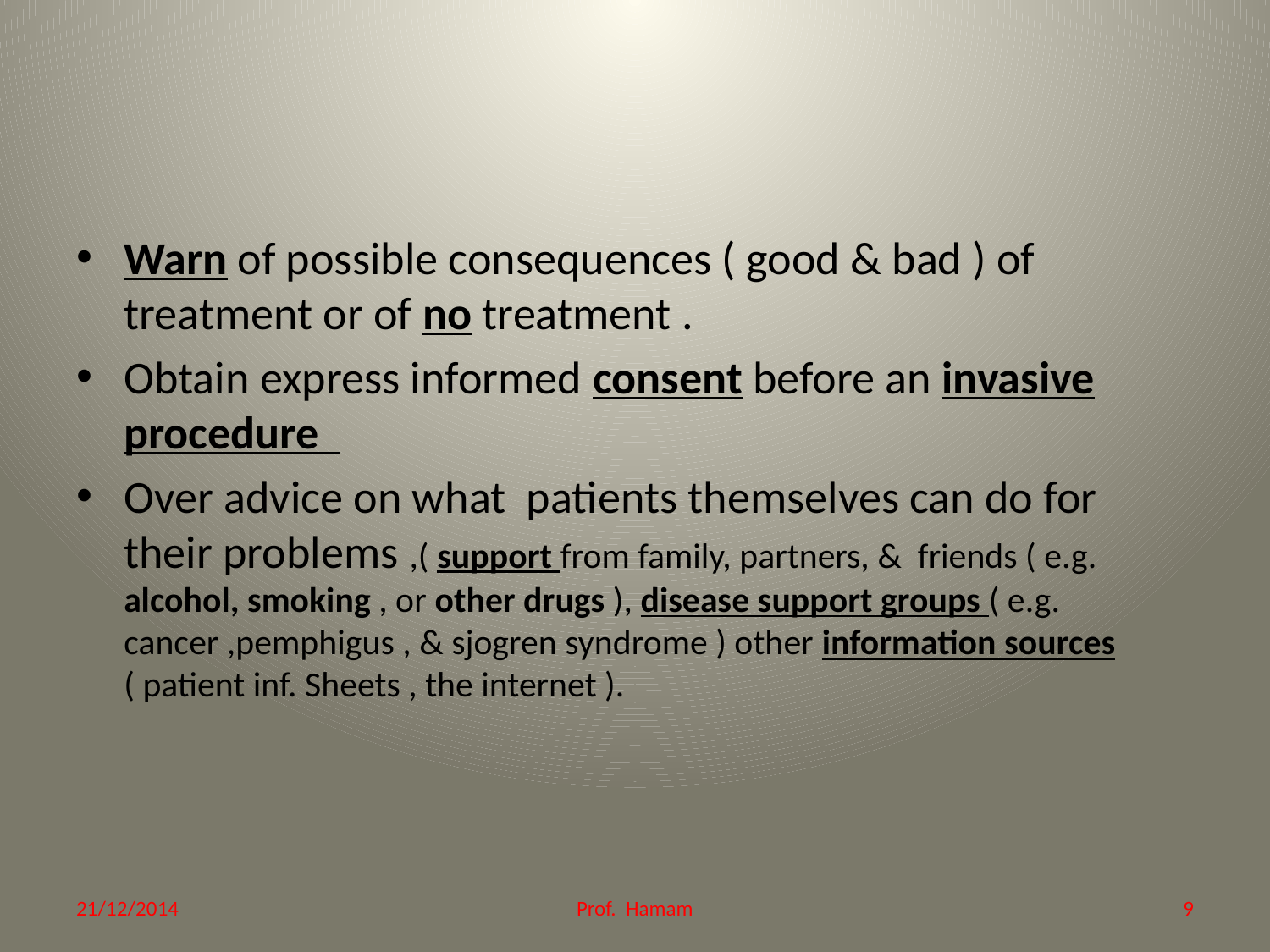

#
Warn of possible consequences ( good & bad ) of treatment or of no treatment .
Obtain express informed consent before an invasive procedure
Over advice on what  patients themselves can do for their problems ,( support from family, partners, &  friends ( e.g. alcohol, smoking , or other drugs ), disease support groups ( e.g. cancer ,pemphigus , & sjogren syndrome ) other information sources ( patient inf. Sheets , the internet ).

21/12/2014
Prof.  Hamam
9